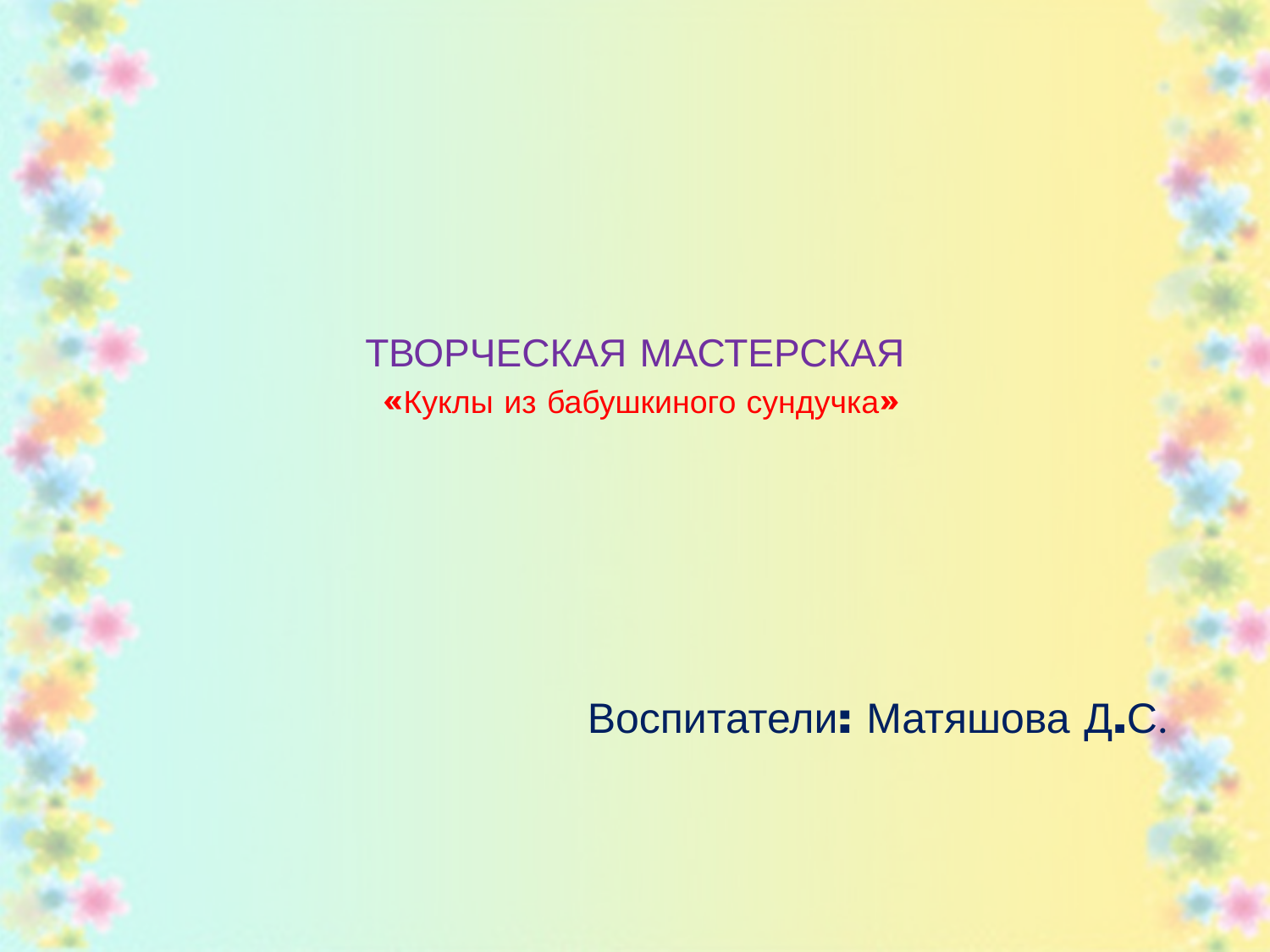

# ТВОРЧЕСКАЯ МАСТЕРСКАЯ «Куклы из бабушкиного сундучка»
Воспитатели: Матяшова Д.С.